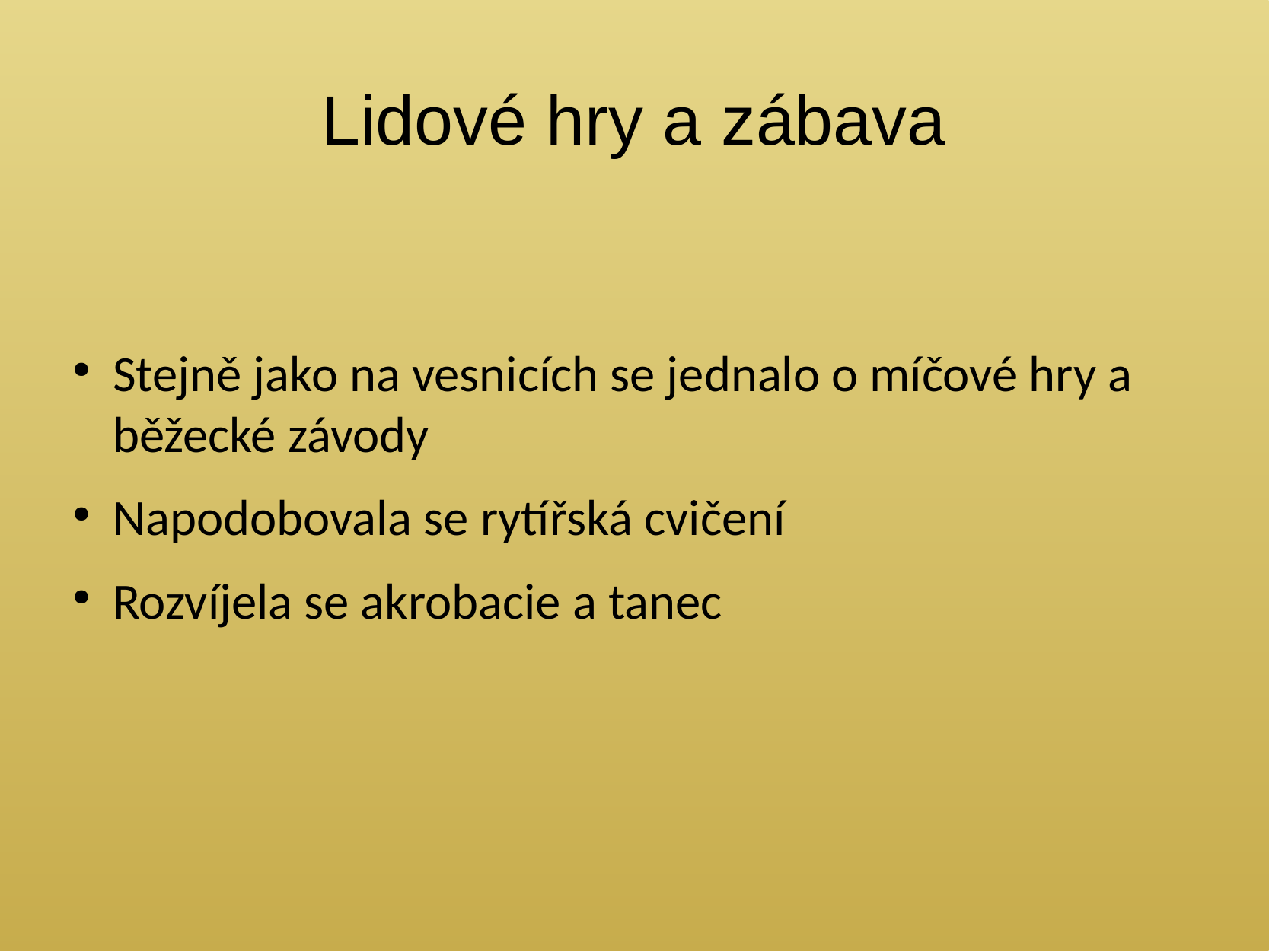

# Lidové hry a zábava
Stejně jako na vesnicích se jednalo o míčové hry a běžecké závody
Napodobovala se rytířská cvičení
Rozvíjela se akrobacie a tanec